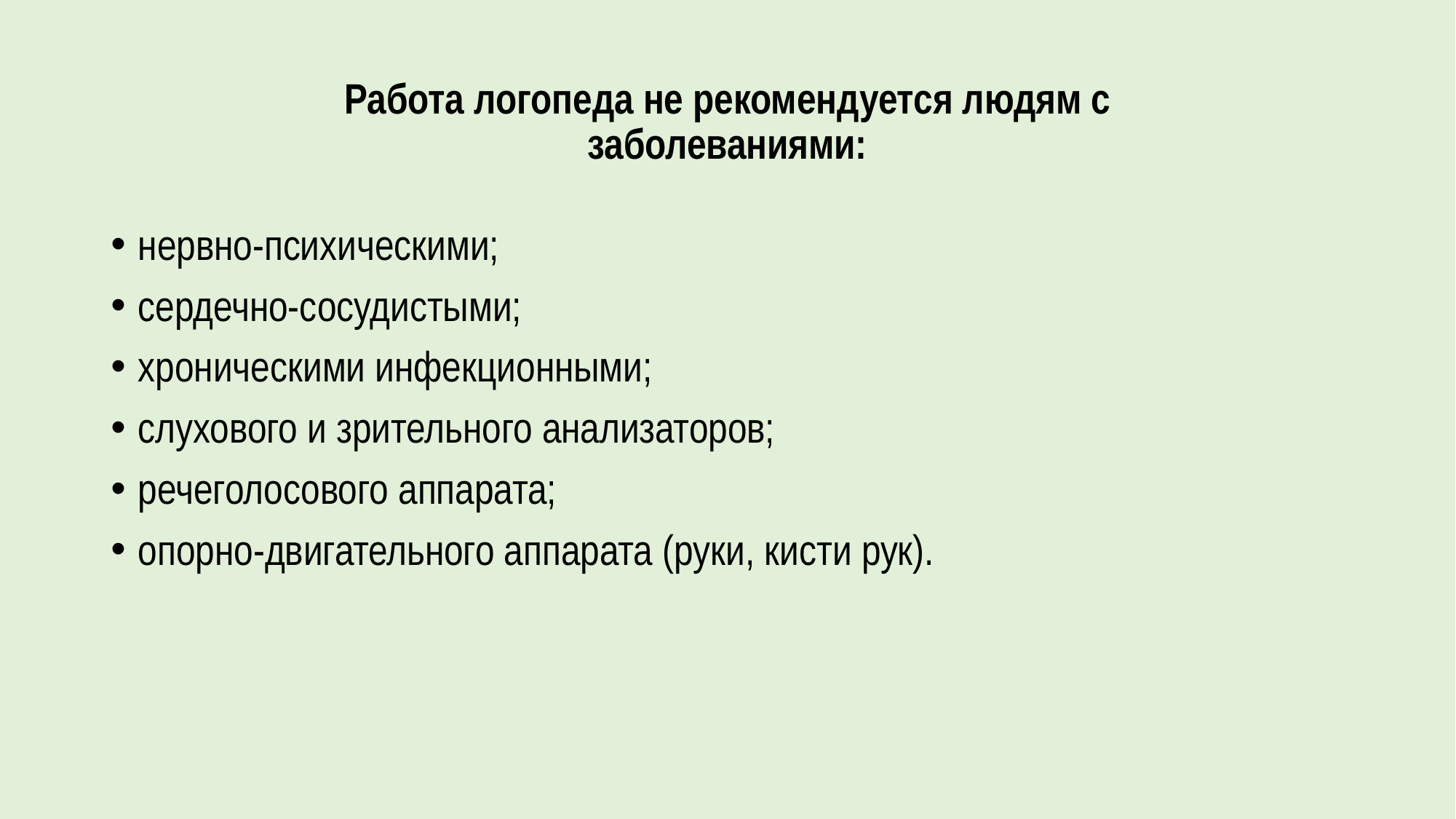

# Работа логопеда не рекомендуется людям с заболеваниями:
нервно-психическими;
сердечно-сосудистыми;
хроническими инфекционными;
слухового и зрительного анализаторов;
речеголосового аппарата;
опорно-двигательного аппарата (руки, кисти рук).